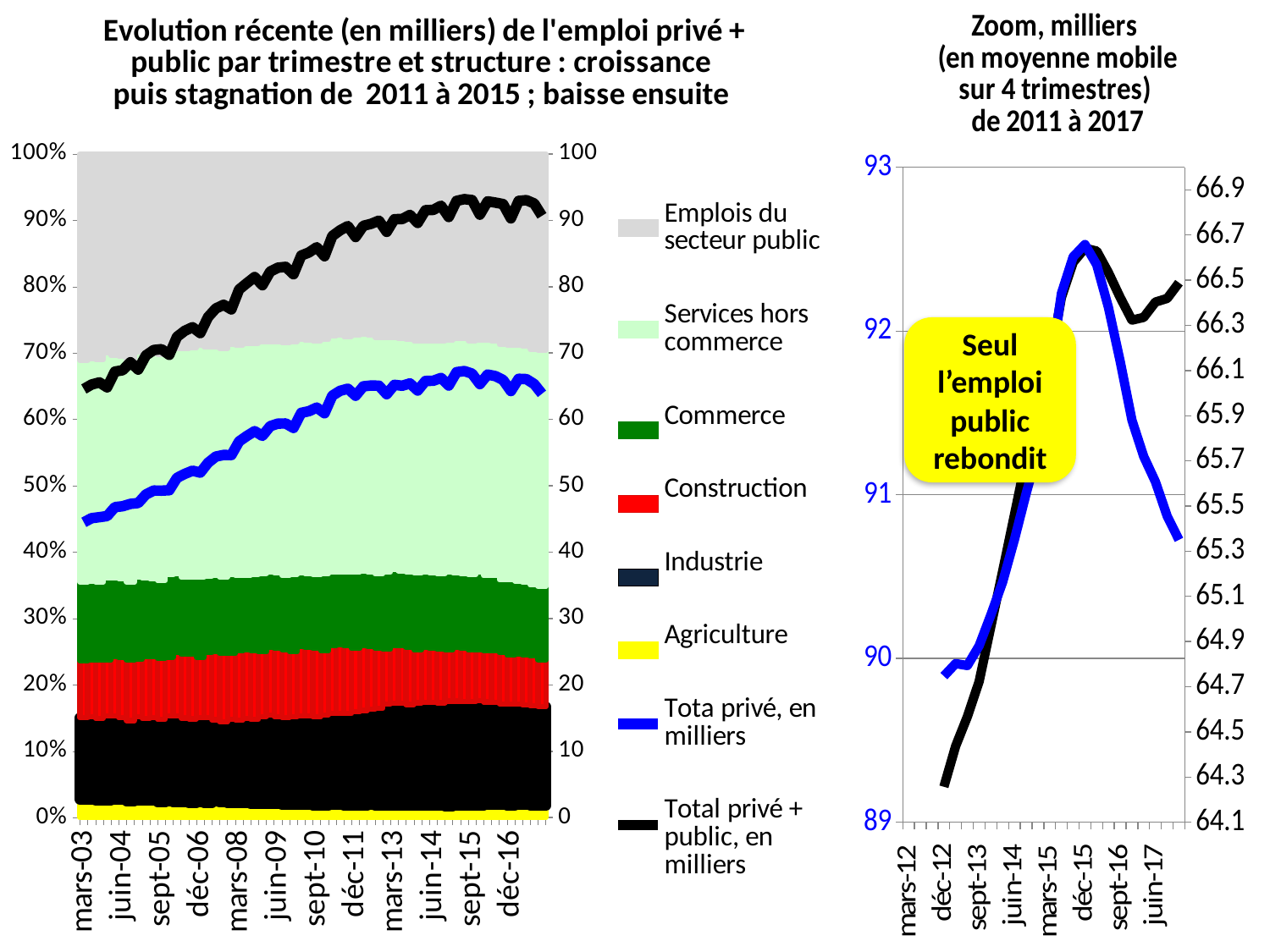

### Chart: Zoom, milliers
(en moyenne mobile sur 4 trimestres)
de 2011 à 2017

| Category | Total privé + public, en milliers | Tota privé, en milliers |
|---|---|---|
| mars-12 | 89.176494 | 64.989906 |
| juin-12 | 89.472204 | 65.11295299999998 |
| sept-12 | 89.955895 | 65.081723 |
| déc-12 | 88.260574 | 63.803091 |
| mars-13 | 90.17055900000001 | 65.211078 |
| juin-13 | 90.19274799999954 | 65.07812299999998 |
| sept-13 | 90.81480199999999 | 65.432158 |
| déc-13 | 89.6080579999996 | 64.35097399999998 |
| mars-14 | 91.51596199999997 | 65.791857 |
| juin-14 | 91.571496 | 65.830794 |
| sept-14 | 92.197543 | 66.250688 |
| déc-14 | 90.498265 | 65.10474099999998 |
| mars-15 | 92.92954700000001 | 67.12110000000001 |
| juin-15 | 93.19345600000001 | 67.286989 |
| sept-15 | 93.05539300000001 | 66.900691 |
| déc-15 | 90.84587 | 65.32290999999998 |
| mars-16 | 92.85878199999934 | 66.764068 |
| juin-16 | 92.66701199999999 | 66.52908799999985 |
| sept-16 | 92.447136 | 65.94539200000001 |
| déc-16 | 90.29285200000001 | 64.28184 |
| mars-17 | 92.92590399999997 | 66.122159 |
| juin-17 | 93.042064 | 66.079164 |
| Est sept 17 | 92.5365679700522 | 65.33396175641965 |
| Est déc 17 | 90.67645161992024 | 63.86492900985805 |

### Chart: Evolution récente (en milliers) de l'emploi privé + public par trimestre et structure : croissance
puis stagnation de  2011 à 2015 ; baisse ensuite

| Category | Agriculture | Industrie  | Construction | Commerce | Services hors commerce | Emplois du secteur public | Tota privé, en milliers | Total privé + public, en milliers |
|---|---|---|---|---|---|---|---|---|
| mars-03 | 0.0275986814674637 | 0.122885534257083 | 0.0859001596779031 | 0.118659629613035 | 0.333789444586764 | 0.311166550397752 | 44.490908 | 64.58877399999965 |
| juin-03 | 0.0277388978271061 | 0.124183669166207 | 0.0858317043085203 | 0.118064114763439 | 0.335542114653598 | 0.308639499281129 | 45.116704 | 65.257856 |
| sept-03 | 0.0264769518802815 | 0.123232215694966 | 0.0872607670239756 | 0.118000360952172 | 0.335254594485666 | 0.309775109962939 | 45.266395 | 65.58209599999998 |
| déc-03 | 0.0266091077713146 | 0.127011602572783 | 0.0840812658227067 | 0.123211500098248 | 0.339832949850715 | 0.299253573884232 | 45.433329 | 64.83562 |
| mars-04 | 0.0268038673718317 | 0.126267212143847 | 0.0895641498143715 | 0.118297236579386 | 0.335060200304348 | 0.304007333786215 | 46.778448 | 67.211122 |
| juin-04 | 0.0269322530502591 | 0.123859685446027 | 0.0905169957996864 | 0.119224179450039 | 0.335387821053045 | 0.304079065200943 | 46.916315 | 67.416157 |
| sept-04 | 0.0252003680536519 | 0.121028172206574 | 0.0913357155108275 | 0.117394799630197 | 0.333963347028561 | 0.311077597570188 | 47.268162 | 68.61173600000001 |
| déc-04 | 0.0262714459876678 | 0.125293482168822 | 0.0870260765861516 | 0.124379588797309 | 0.339100626537697 | 0.297928779922353 | 47.396873 | 67.510064 |
| mars-05 | 0.0256677907815857 | 0.123763598142922 | 0.093316082728644 | 0.11788650716505 | 0.338437788237241 | 0.300928232944557 | 48.689351 | 69.648573 |
| juin-05 | 0.0255948783846546 | 0.125002607737005 | 0.0923843804628542 | 0.117058667369897 | 0.339384815894619 | 0.300574650150971 | 49.283884 | 70.463394 |
| sept-05 | 0.0239724414802894 | 0.124260889397605 | 0.0920978558355385 | 0.117219555867837 | 0.340343057814244 | 0.302106199604485 | 49.26544 | 70.5916 |
| déc-05 | 0.0243073533077144 | 0.128794309881333 | 0.0887026223042311 | 0.124002606245739 | 0.34166557322541 | 0.292527535035572 | 49.329472 | 69.726349 |
| mars-06 | 0.0238394059328975 | 0.129290479414709 | 0.0963247279443153 | 0.118670897257613 | 0.338581476142113 | 0.293293013308352 | 51.201871 | 72.451344 |
| juin-06 | 0.0239665890849688 | 0.126114288522796 | 0.0959752611113917 | 0.116483496557564 | 0.343629415113345 | 0.293830949609934 | 51.79643 | 73.348485 |
| sept-06 | 0.0226486875910397 | 0.126203053106498 | 0.0971462427361966 | 0.115975810136652 | 0.345471295733482 | 0.292554910696131 | 52.275194 | 73.89293499999998 |
| déc-06 | 0.0234578702013884 | 0.127181788536247 | 0.0911533630455142 | 0.120286666698079 | 0.349971356560526 | 0.287948954958246 | 51.985417 | 73.007992 |
| mars-07 | 0.022809333888521 | 0.127630241706318 | 0.0980216837688819 | 0.115172128382638 | 0.345275812946436 | 0.291090799307205 | 53.46901 | 75.42434200000001 |
| juin-07 | 0.0242398671360419 | 0.123371332867149 | 0.103067119784906 | 0.113825486632704 | 0.344740836199691 | 0.290755357379508 | 54.411739 | 76.717871 |
| sept-07 | 0.0229842808257005 | 0.121336727634553 | 0.103214799350691 | 0.114952187929893 | 0.344667150891506 | 0.292844853367657 | 54.64958900000001 | 77.280904 |
| déc-07 | 0.0227519253477897 | 0.125841822426175 | 0.0988497959265647 | 0.118741701520514 | 0.347099821347845 | 0.286714933431111 | 54.623043 | 76.579541 |
| mars-08 | 0.0220930869466991 | 0.125313957161228 | 0.104010226319571 | 0.113728901628283 | 0.34721840938575 | 0.287635418558468 | 56.690913 | 79.581319 |
| juin-08 | 0.0223764062762585 | 0.127043085814474 | 0.102819521157257 | 0.113131643605175 | 0.34869261790365 | 0.285936725243184 | 57.510217 | 80.53938500000001 |
| sept-08 | 0.0210215701286567 | 0.126912567195719 | 0.104128199412185 | 0.11385809701091 | 0.349048189200712 | 0.285031377051818 | 58.236681 | 81.45347799999998 |
| déc-08 | 0.020730712920205 | 0.131661305698101 | 0.0974245497533757 | 0.117988339486657 | 0.349353787237163 | 0.282841304904499 | 57.527987 | 80.216537 |
| mars-09 | 0.0210254332706479 | 0.133195311579133 | 0.102626437164814 | 0.113386205196479 | 0.346662728396898 | 0.283103884392028 | 58.983633 | 82.27640199999998 |
| juin-09 | 0.0205321800562262 | 0.132001061149583 | 0.102785138726313 | 0.113342703369917 | 0.347835558114636 | 0.283503358583324 | 59.372386 | 82.864849 |
| sept-09 | 0.0197036353431701 | 0.131384159457899 | 0.102213658205661 | 0.111753342730546 | 0.350591558166668 | 0.284353646096056 | 59.389359 | 82.987021 |
| déc-09 | 0.0195113402885639 | 0.132647156779899 | 0.098095847666543 | 0.116369997609508 | 0.350640305763088 | 0.282735351892398 | 58.722588 | 81.870183 |
| mars-10 | 0.0197481642330621 | 0.133555742765649 | 0.104364980034975 | 0.110932504909975 | 0.351627097362553 | 0.279771510693786 | 60.996405 | 84.690353 |
| juin-10 | 0.019722575700544 | 0.134030572698755 | 0.102636097020706 | 0.111743297784486 | 0.35095766500334 | 0.280909791792169 | 61.24339 | 85.16788199999998 |
| sept-10 | 0.0188563886638274 | 0.133230832826392 | 0.103035651364799 | 0.111313786657928 | 0.352464333439771 | 0.281099007047282 | 61.787306 | 85.946892 |
| déc-10 | 0.0185117396611939 | 0.136419620270673 | 0.0966080142697004 | 0.115783763628767 | 0.352958388000513 | 0.279718474169151 | 60.9269 | 84.58762 |
| mars-11 | 0.0194724182629921 | 0.137473005073013 | 0.101797765256182 | 0.111572846671736 | 0.355179146170423 | 0.274504818565654 | 63.577415 | 87.63313199999995 |
| juin-11 | 0.0192228323598335 | 0.137989094594597 | 0.102929302797535 | 0.110480522780506 | 0.356149242938216 | 0.273229004529313 | 64.311344 | 88.489145 |
| sept-11 | 0.0188044618903441 | 0.137935983167379 | 0.101910513896967 | 0.111214170193526 | 0.355261216143594 | 0.274873654708191 | 64.634495 | 89.13549400000001 |
| déc-11 | 0.018032991918617 | 0.141318701054164 | 0.0958200325585273 | 0.114912704846144 | 0.356539363362853 | 0.273376206259695 | 63.56996 | 87.48675800000001 |
| mars-12 | 0.0187584746267329 | 0.142751272549468 | 0.0977401623347067 | 0.111730026076154 | 0.357798502372161 | 0.271221562040777 | 64.989906 | 89.176494 |
| juin-12 | 0.0190922535003161 | 0.144250129347434 | 0.0950815741612892 | 0.111994525137662 | 0.357326561442479 | 0.27225495641082 | 65.11295299999998 | 89.472204 |
| sept-12 | 0.0186756743401864 | 0.145791390325225 | 0.0907440918685763 | 0.112000708791792 | 0.356272937976994 | 0.276515196697226 | 65.081723 | 89.955895 |
| déc-12 | 0.0182240487128488 | 0.152476416026934 | 0.083280004501217 | 0.115898079248839 | 0.353016036356165 | 0.277105415153996 | 63.803091 | 88.260574 |
| mars-13 | 0.01863558370532 | 0.153358803065644 | 0.0876907395017924 | 0.113927795434871 | 0.349584080985901 | 0.276802997306471 | 65.211078 | 90.17055900000001 |
| juin-13 | 0.018624546177482 | 0.153568799123406 | 0.0864320931878026 | 0.113447679851156 | 0.349471844454723 | 0.27845503720543 | 65.07812299999998 | 90.19274799999954 |
| sept-13 | 0.0183549703714599 | 0.152202886485399 | 0.086179057022004 | 0.113826521363775 | 0.349937590570312 | 0.279498974187049 | 65.432158 | 90.81480199999999 |
| déc-13 | 0.0182628218547042 | 0.154732836638419 | 0.080242772363173 | 0.115586948664818 | 0.349312870947387 | 0.281861749531499 | 64.35097399999998 | 89.6080579999996 |
| mars-14 | 0.0183022279763611 | 0.155255211107326 | 0.0833916710617105 | 0.113468675551922 | 0.34849349013017 | 0.281088724172511 | 65.791857 | 91.51596199999997 |
| juin-14 | 0.0183056199060022 | 0.155247938725387 | 0.0814423191251566 | 0.113868151722671 | 0.350036467679855 | 0.281099502840928 | 65.830794 | 91.571496 |
| sept-14 | 0.0184549169602058 | 0.154658470670959 | 0.0810866619298087 | 0.113379366302636 | 0.350993832883377 | 0.281426751253013 | 66.250688 | 92.197543 |
| déc-14 | 0.017601641313234 | 0.158117594851128 | 0.0777424848973624 | 0.116638258203072 | 0.349303215923532 | 0.280596804811672 | 65.10474099999998 | 90.498265 |
| mars-15 | 0.0181809236625247 | 0.157438537820485 | 0.0805322660186862 | 0.112938912744296 | 0.353188787200265 | 0.277720572553743 | 67.12110000000001 | 92.92954700000001 |
| juin-15 | 0.0180738978067301 | 0.157223410622308 | 0.079807041387112 | 0.112468186607437 | 0.354441560789418 | 0.277985902786994 | 67.286989 | 93.19345600000001 |
| sept-15 | 0.0188640329529316 | 0.15601873821542 | 0.0779087999768052 | 0.113474154045 | 0.352668329497034 | 0.28106594531281 | 66.900691 | 93.05539300000001 |
| déc-15 | 0.0187748325818224 | 0.157840273861652 | 0.0756749316176949 | 0.117241884523754 | 0.349520137789423 | 0.280947939625654 | 65.32290999999998 | 90.84587 |
| mars-16 | 0.0195228061466496 | 0.154803236596405 | 0.0773125906389769 | 0.112920003624428 | 0.354426326634351 | 0.281015036359189 | 66.764068 | 92.85878199999934 |
| juin-16 | 0.0194625677582007 | 0.1544982695676 | 0.0777964870605734 | 0.112800205535925 | 0.353379593160941 | 0.282062876916761 | 66.52908799999985 | 92.66701199999999 |
| sept-16 | 0.0190518827971047 | 0.152559891092786 | 0.0767833629805471 | 0.110141389344933 | 0.354794301037081 | 0.286669172747547 | 65.94539200000001 | 92.447136 |
| déc-16 | 0.0181944634997242 | 0.153243625530845 | 0.0731606528499066 | 0.113925075708097 | 0.353402304758299 | 0.288073877653128 | 64.28184 | 90.29285200000001 |
| mars-17 | 0.0191565421844053 | 0.152063013559707 | 0.0752738009414469 | 0.11001204787849 | 0.355052472774438 | 0.288442122661513 | 66.122159 | 92.92590399999997 |
| juin-17 | 0.0192967559275125 | 0.150322245645797 | 0.0751798240417366 | 0.109650619960451 | 0.355757972007156 | 0.289792582417346 | 66.079164 | 93.042064 |
| Est sept 17 | 0.018689886520863 | 0.149858487671195 | 0.0747402652166155 | 0.107278773870017 | 0.355466570795198 | 0.293966015926112 | 65.33396175641965 | 92.5365679700522 |
| Est déc 17 | 0.0180358431886973 | 0.149083992930612 | 0.0706857582332691 | 0.110721906909206 | 0.35578908666067 | 0.295683412077545 | 63.86492900985805 | 90.67645161992024 |
Seul l’emploi
public rebondit